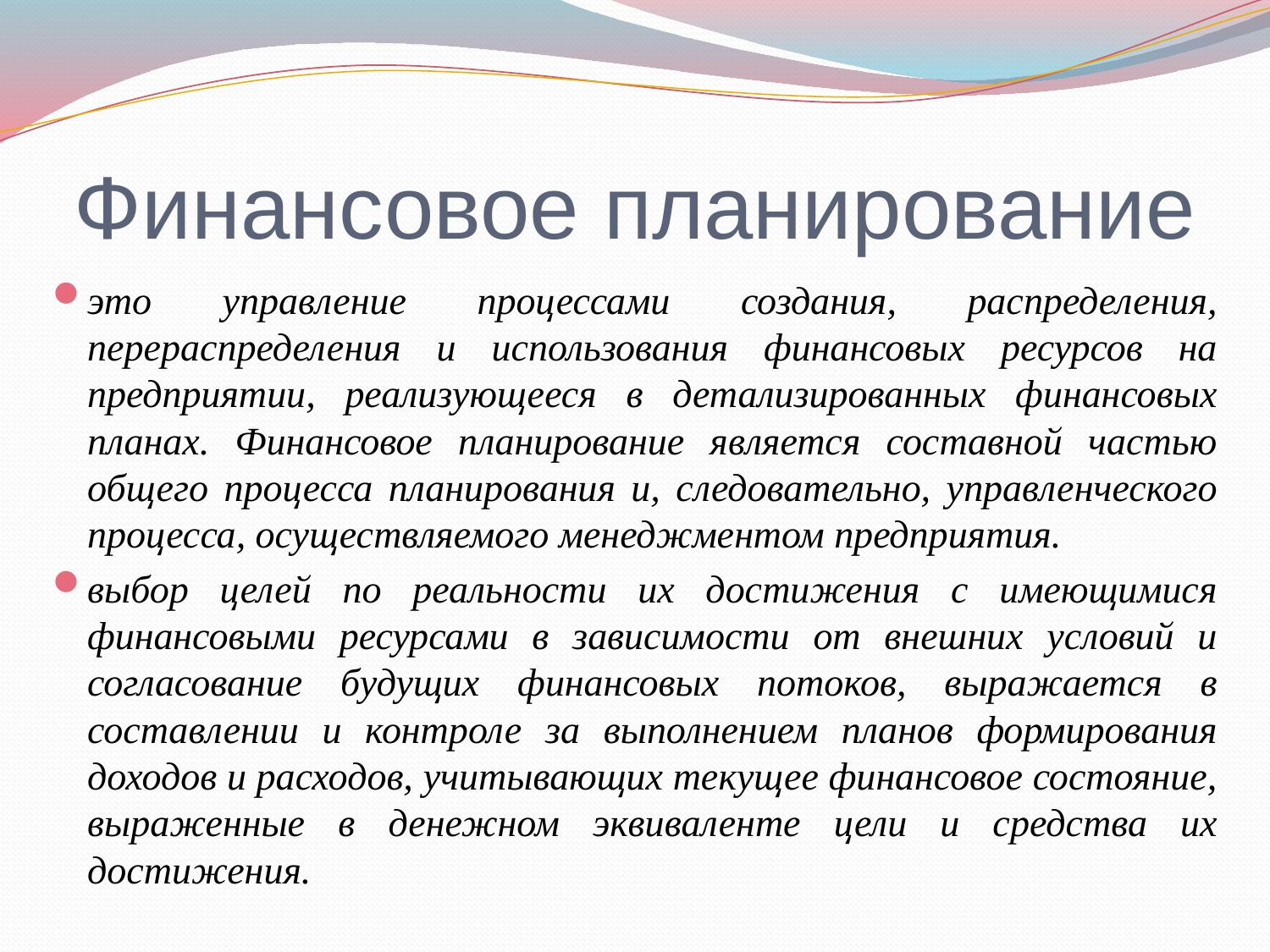

# Финансовое планирование
это управление процессами создания, распределения, перераспределения и использования финансовых ресурсов на предприятии, реализующееся в детализированных финансовых планах. Финансовое планирование является составной частью общего процесса планирования и, следовательно, управленческого процесса, осуществляемого менеджментом предприятия.
выбор целей по реальности их достижения с имеющимися финансовыми ресурсами в зависимости от внешних условий и согласование будущих финансовых потоков, выражается в составлении и контроле за выполнением планов формирования доходов и расходов, учитывающих текущее финансовое состояние, выраженные в денежном эквиваленте цели и средства их достижения.